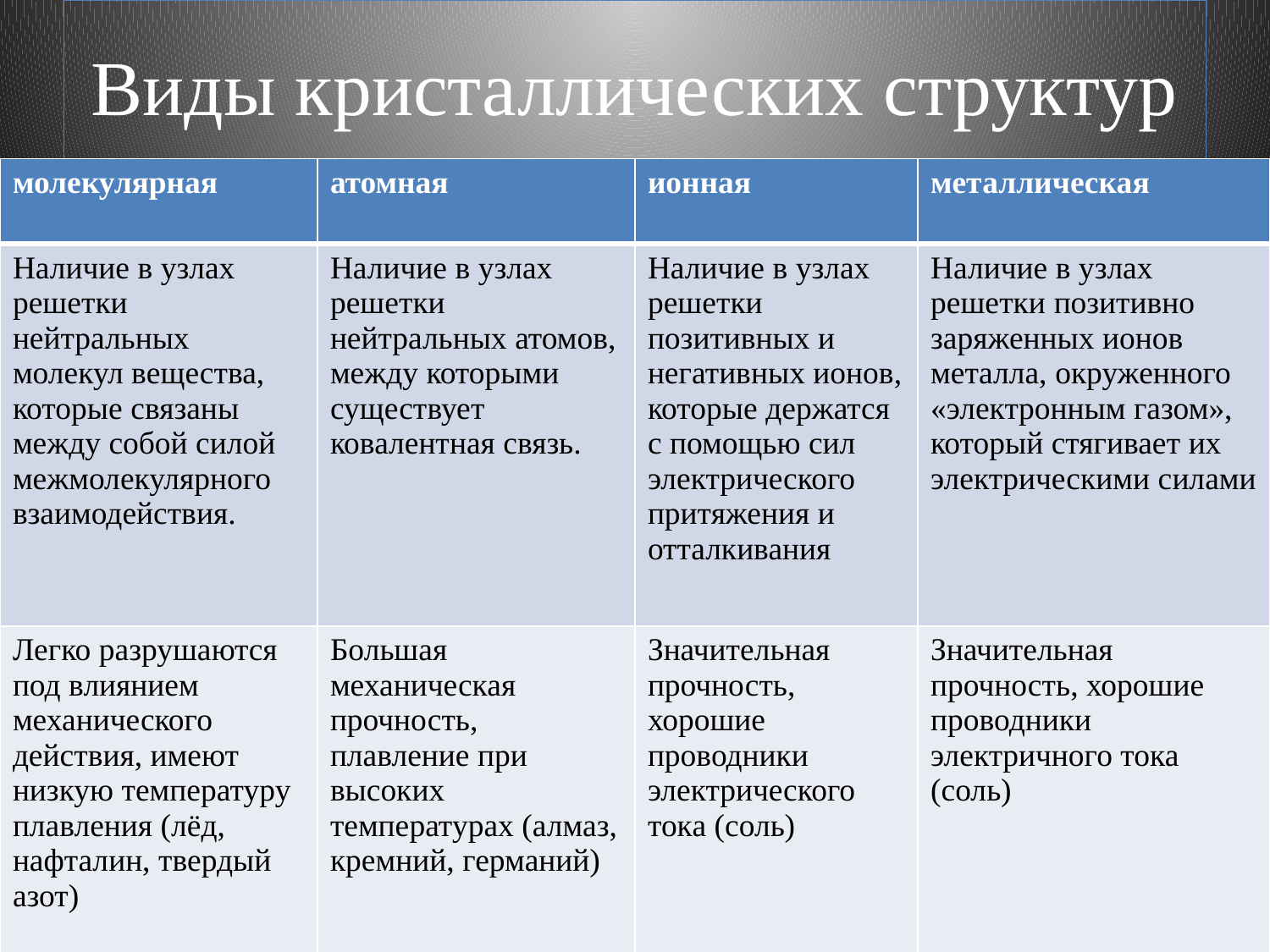

# Виды кристаллических структур
| молекулярная | атомная | ионная | металлическая |
| --- | --- | --- | --- |
| Наличие в узлах решетки нейтральных молекул вещества, которые связаны между собой силой межмолекулярного взаимодействия. | Наличие в узлах решетки нейтральных атомов, между которыми существует ковалентная связь. | Наличие в узлах решетки позитивных и негативных ионов, которые держатся с помощью сил электрического притяжения и отталкивания | Наличие в узлах решетки позитивно заряженных ионов металла, окруженного «электронным газом», который стягивает их электрическими силами |
| Легко разрушаются под влиянием механического действия, имеют низкую температуру плавления (лёд, нафталин, твердый азот) | Большая механическая прочность, плавление при высоких температурах (алмаз, кремний, германий) | Значительная прочность, хорошие проводники электрического тока (соль) | Значительная прочность, хорошие проводники электричного тока (соль) |